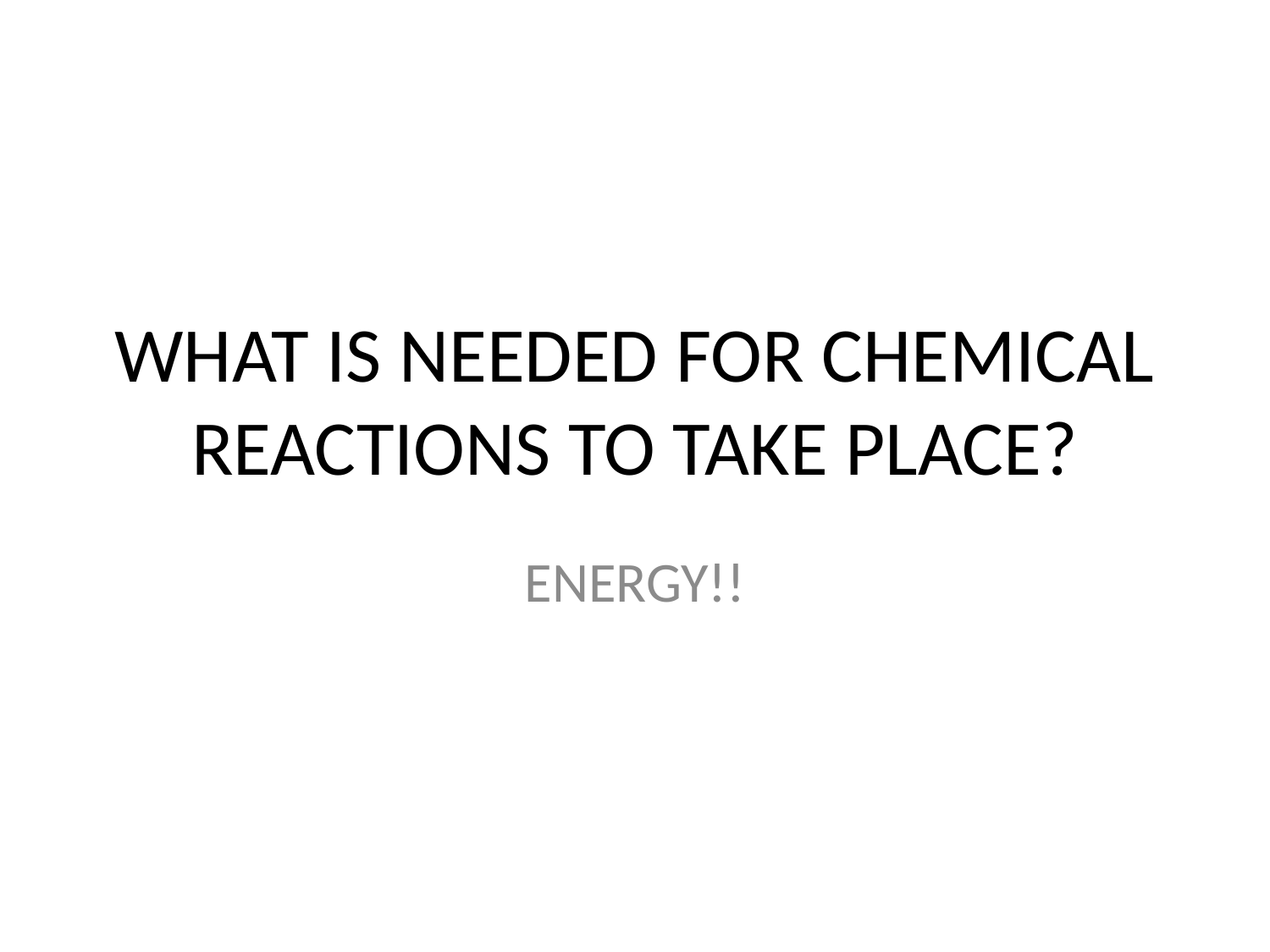

# WHAT IS NEEDED FOR CHEMICAL REACTIONS TO TAKE PLACE?
ENERGY!!